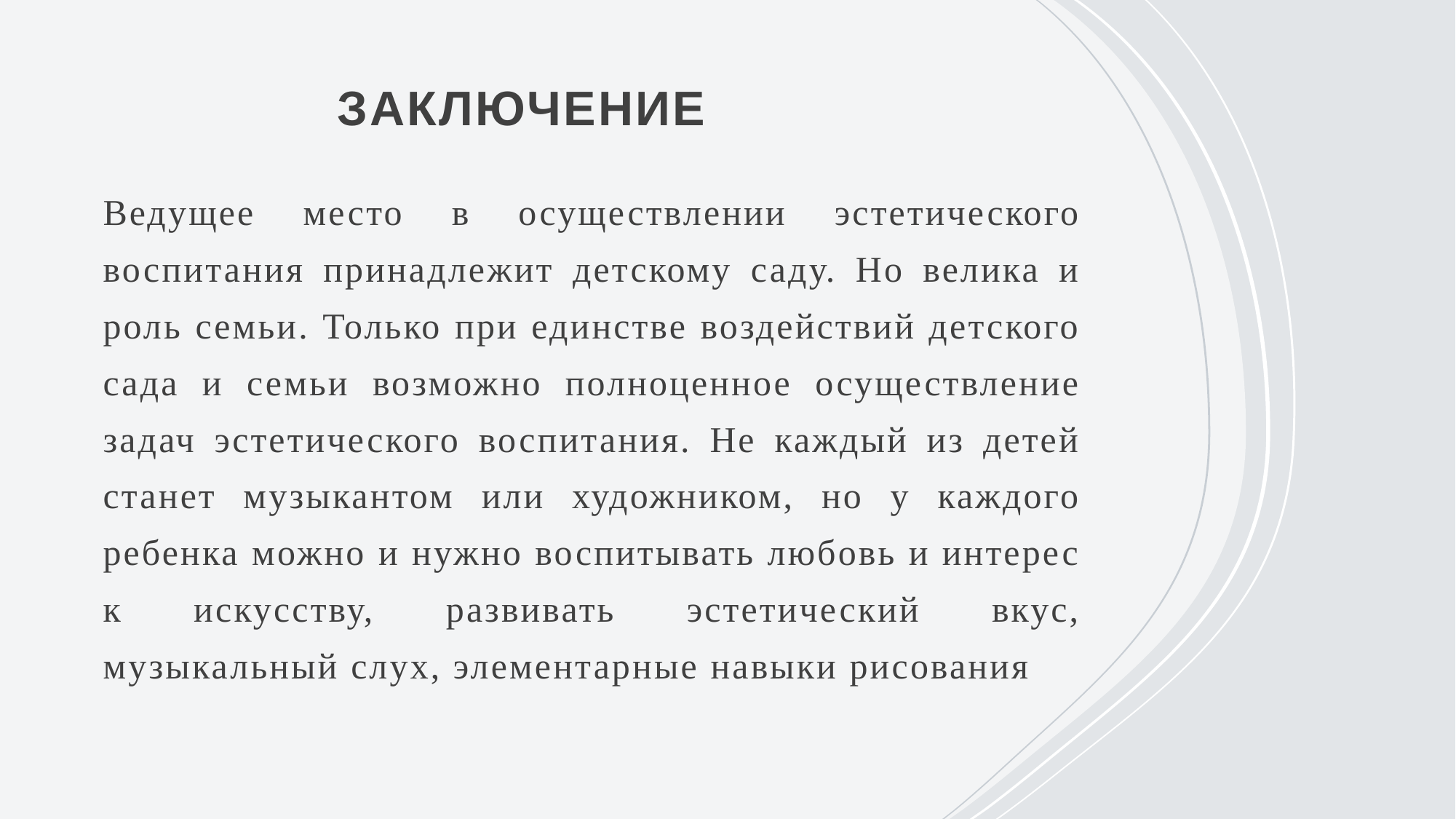

# ЗАКЛЮЧЕНИЕ
Ведущее место в осуществлении эстетического воспитания принадлежит детскому саду. Но велика и роль семьи. Только при единстве воздействий детского сада и семьи возможно полноценное осуществление задач эстетического воспитания. Не каждый из детей станет музыкантом или художником, но у каждого ребенка можно и нужно воспитывать любовь и интерес к искусству, развивать эстетический вкус, музыкальный слух, элементарные навыки рисования